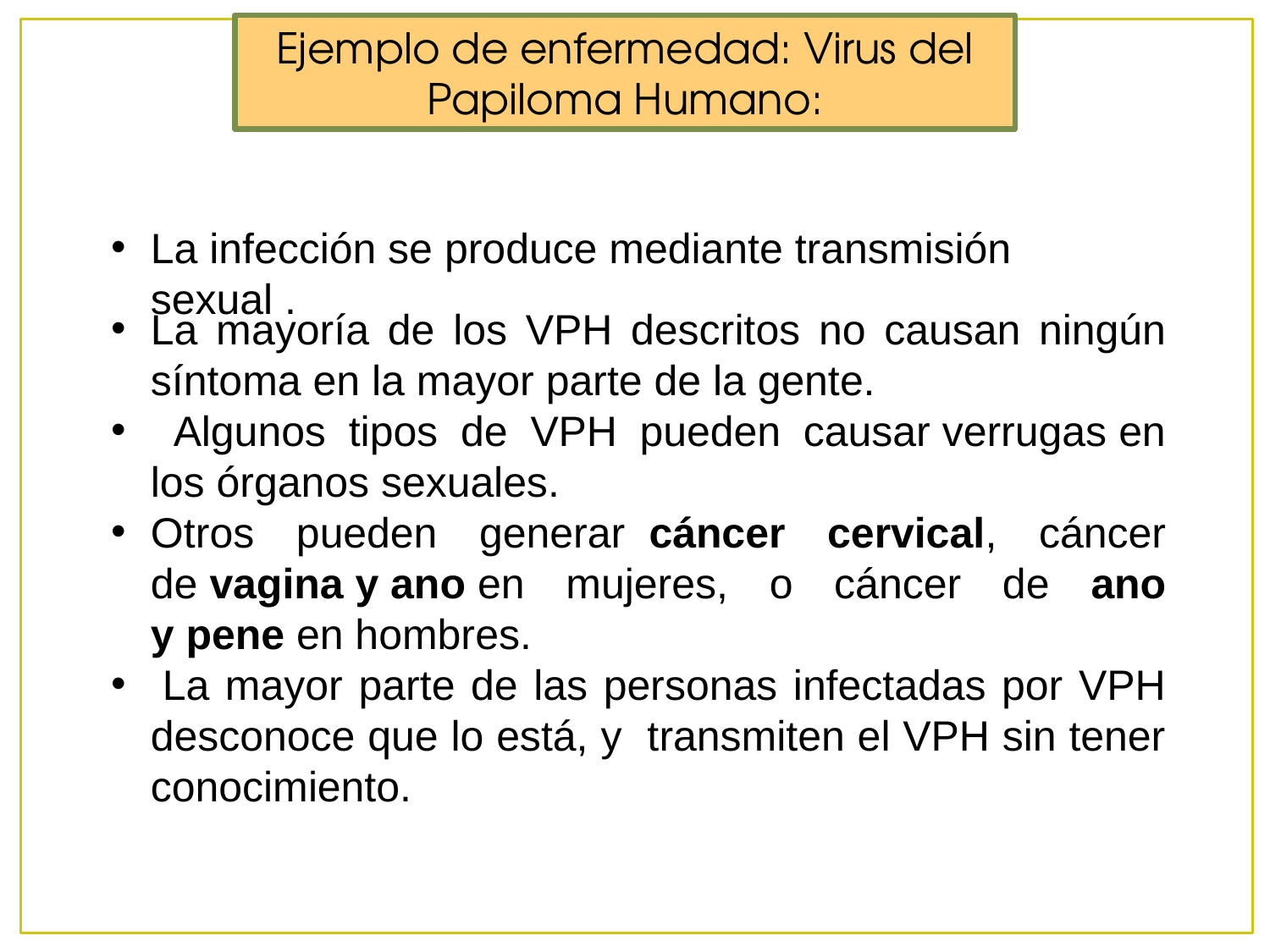

Ejemplo de enfermedad: Virus del Papiloma Humano:
La infección se produce mediante transmisión sexual .
La mayoría de los VPH descritos no causan ningún síntoma en la mayor parte de la gente.
 Algunos tipos de VPH pueden causar verrugas en los órganos sexuales.
Otros pueden generar  cáncer cervical, cáncer de vagina y ano en mujeres, o cáncer de ano y pene en hombres.
 La mayor parte de las personas infectadas por VPH desconoce que lo está, y  transmiten el VPH sin tener conocimiento.